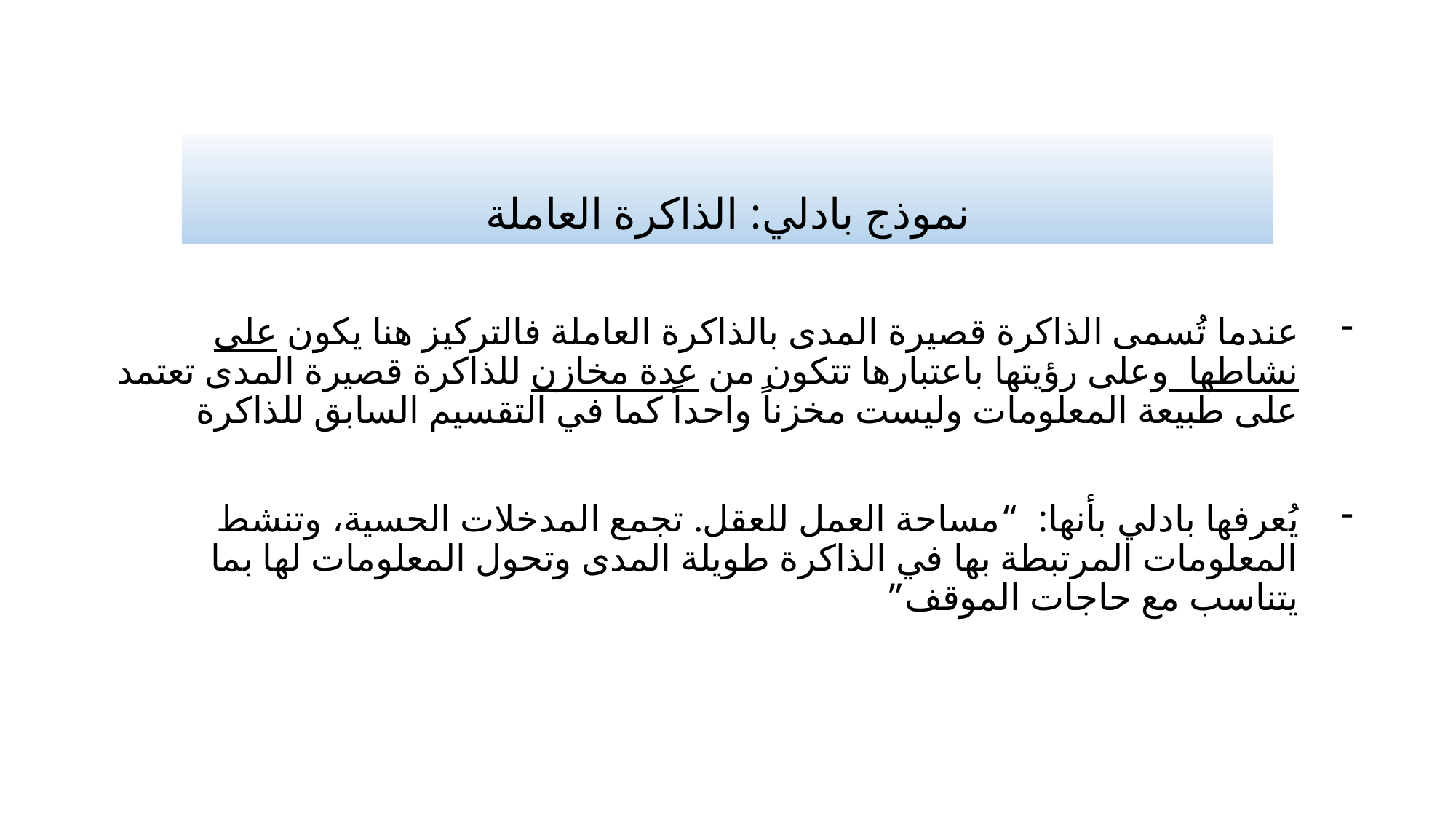

# نموذج بادلي: الذاكرة العاملة
عندما تُسمى الذاكرة قصيرة المدى بالذاكرة العاملة فالتركيز هنا يكون على نشاطها  وعلى رؤيتها باعتبارها تتكون من عدة مخازن للذاكرة قصيرة المدى تعتمد على طبيعة المعلومات وليست مخزناً واحداً كما في التقسيم السابق للذاكرة

يُعرفها بادلي بأنها:  “مساحة العمل للعقل. تجمع المدخلات الحسية، وتنشط المعلومات المرتبطة بها في الذاكرة طويلة المدى وتحول المعلومات لها بما يتناسب مع حاجات الموقف”